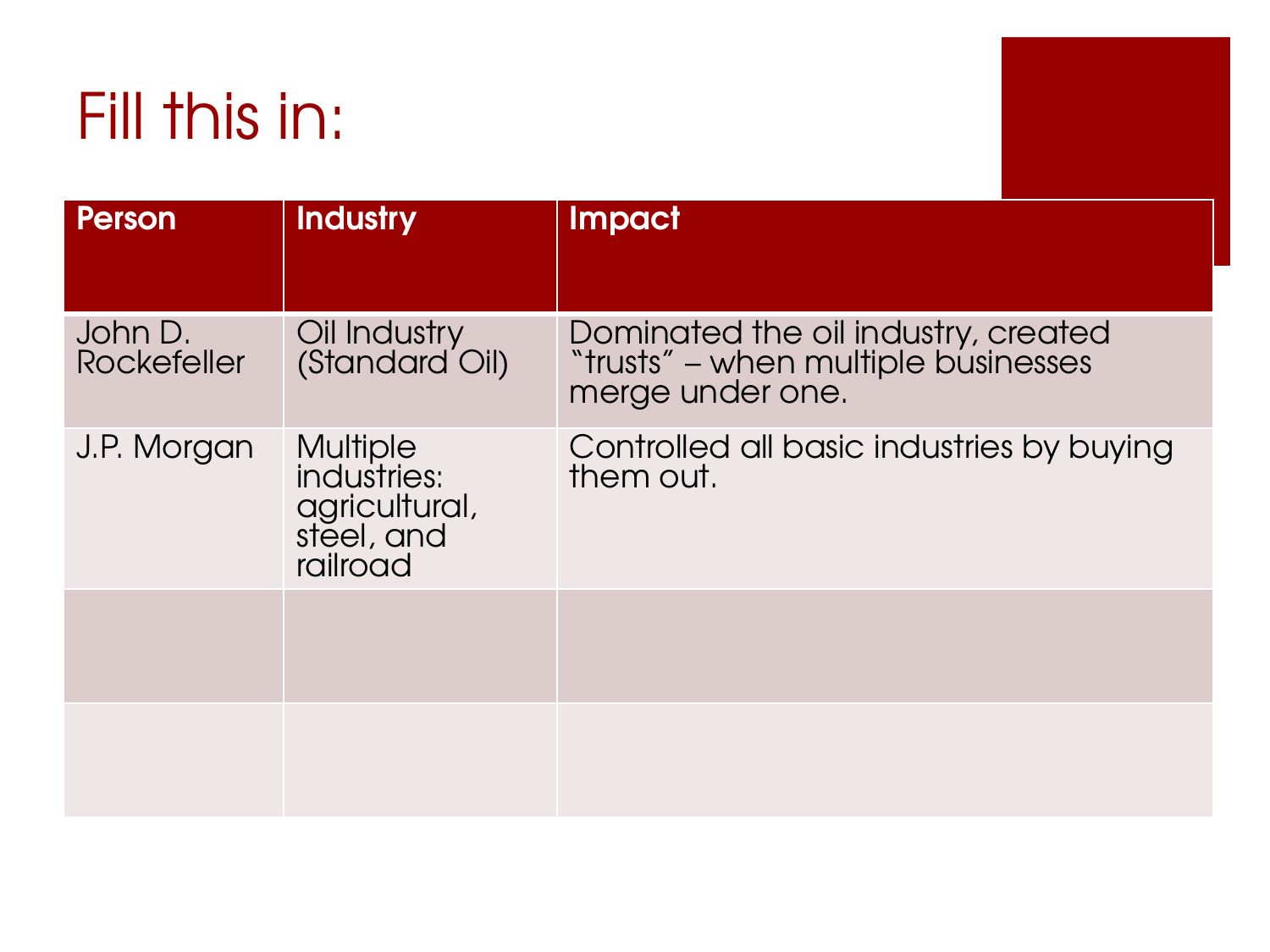

# Fill this in:
| Person | Industry | Impact |
| --- | --- | --- |
| John D. Rockefeller | Oil Industry (Standard Oil) | Dominated the oil industry, created “trusts” – when multiple businesses merge under one. |
| J.P. Morgan | Multiple industries: agricultural, steel, and railroad | Controlled all basic industries by buying them out. |
|  |  |  |
|  |  |  |